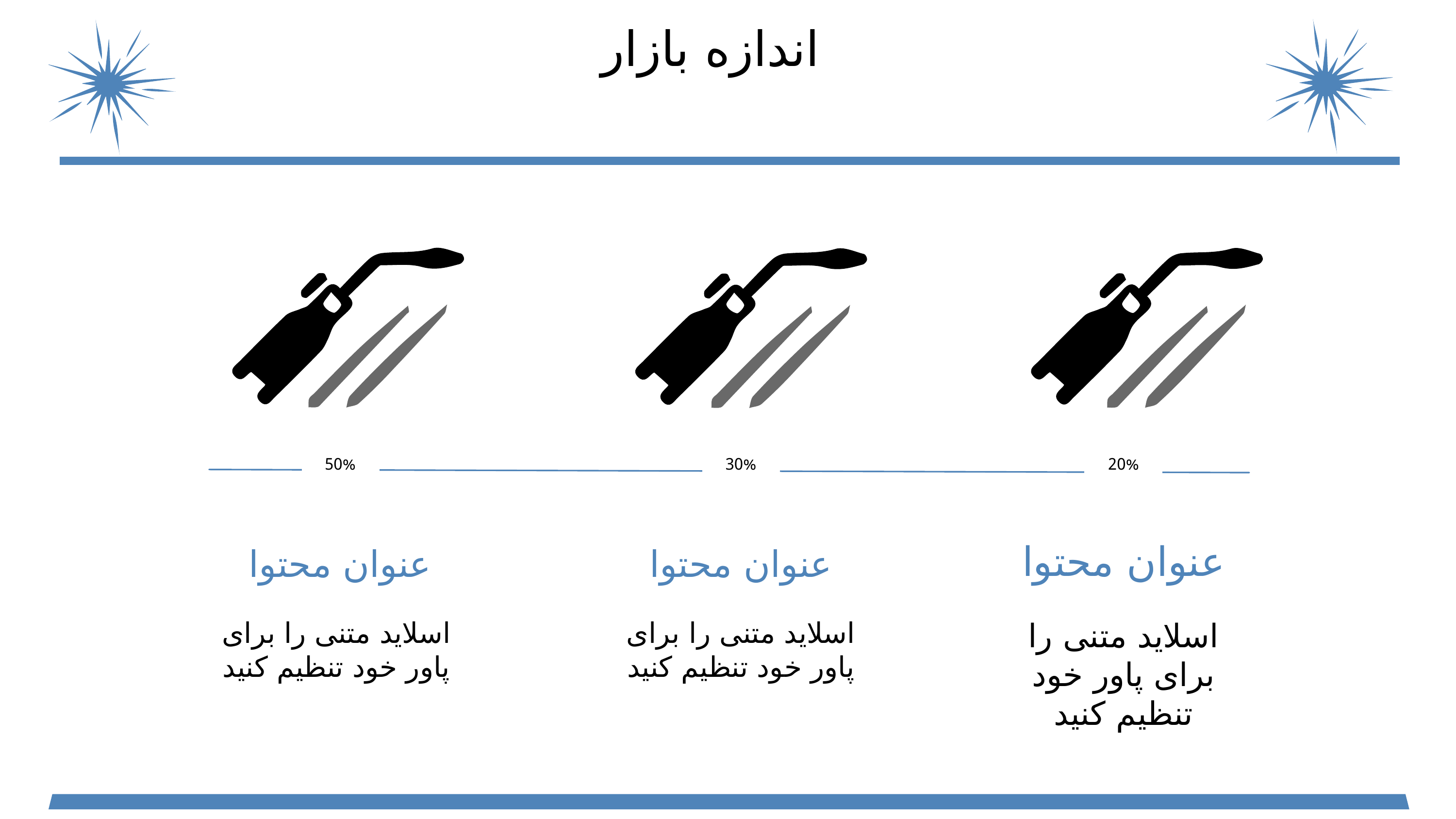

اندازه بازار

50%
30%
20%

عنوان محتوا

عنوان محتوا
عنوان محتوا
اسلاید متنی را برای پاور خود تنظیم کنید
اسلاید متنی را برای پاور خود تنظیم کنید
اسلاید متنی را برای پاور خود تنظیم کنید